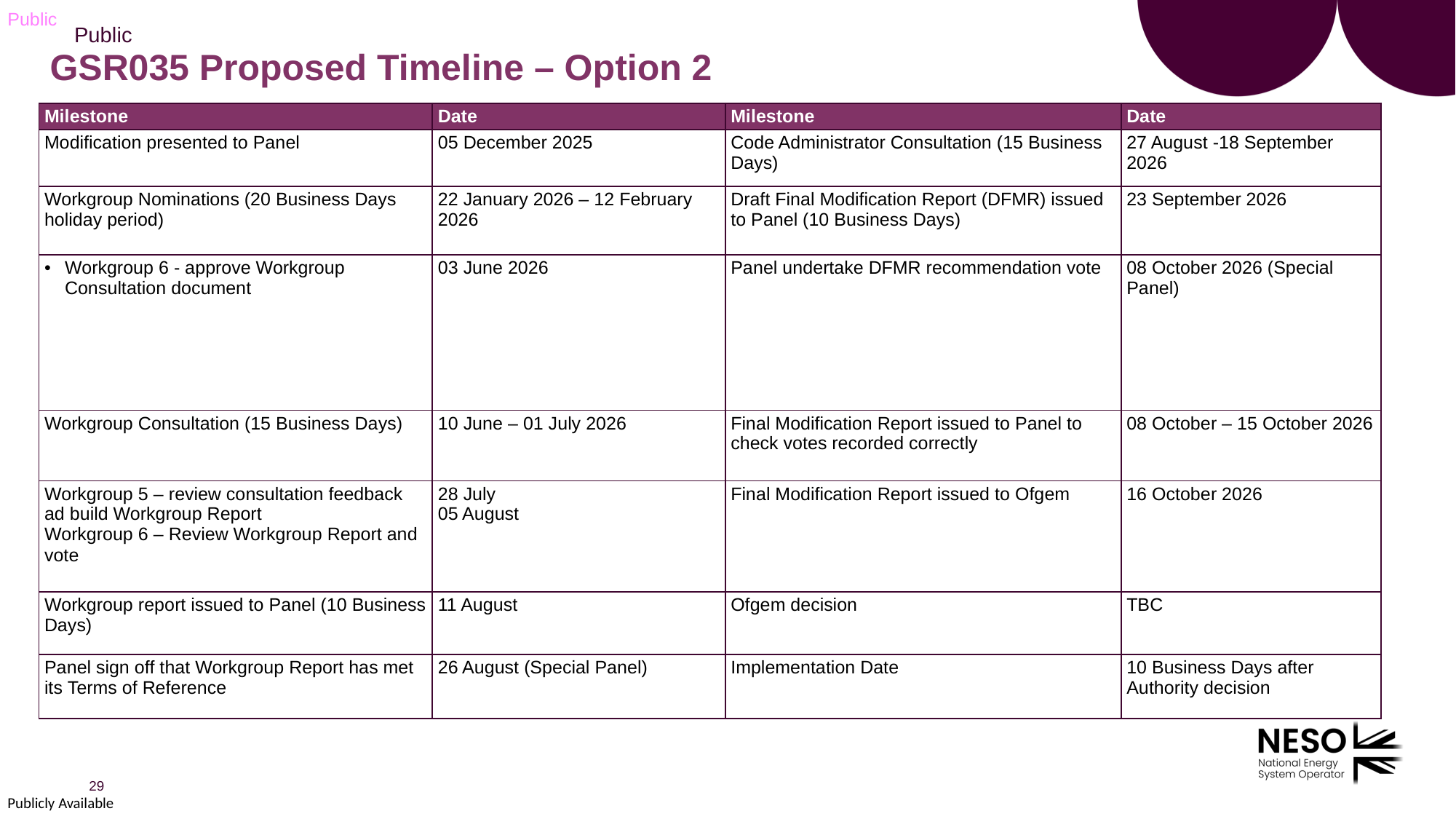

# GSR035 Proposed Timeline – Option 2
| Milestone​ | Date​ | Milestone​ | Date​ |
| --- | --- | --- | --- |
| Modification presented to Panel​ | 05 December 2025 | Code Administrator Consultation (15 Business Days) | 27 August -18 September 2026 |
| Workgroup Nominations (20 Business Days holiday period)​ ​ | 22 January 2026 – 12 February 2026 | Draft Final Modification Report (DFMR) issued to Panel (10 Business Days)​ | 23 September 2026 |
| Workgroup 6 - approve Workgroup Consultation document | 03 June 2026 | Panel undertake DFMR recommendation vote ​ | 08 October 2026 (Special Panel) |
| Workgroup Consultation (15 Business Days)​ | 10 June – 01 July 2026 | Final Modification Report issued to Panel to check votes recorded correctly | 08 October – 15 October 2026 |
| Workgroup 5 – review consultation feedback ad build Workgroup Report Workgroup 6 – Review Workgroup Report and vote | 28 July 05 August | Final Modification Report issued to Ofgem​ | 16 October 2026 |
| Workgroup report issued to Panel (10 Business Days)​ | 11 August | Ofgem decision ​ | TBC |
| Panel sign off that Workgroup Report has met its Terms of Reference​ | 26 August (Special Panel) | Implementation Date ​ | 10 Business Days after Authority decision |